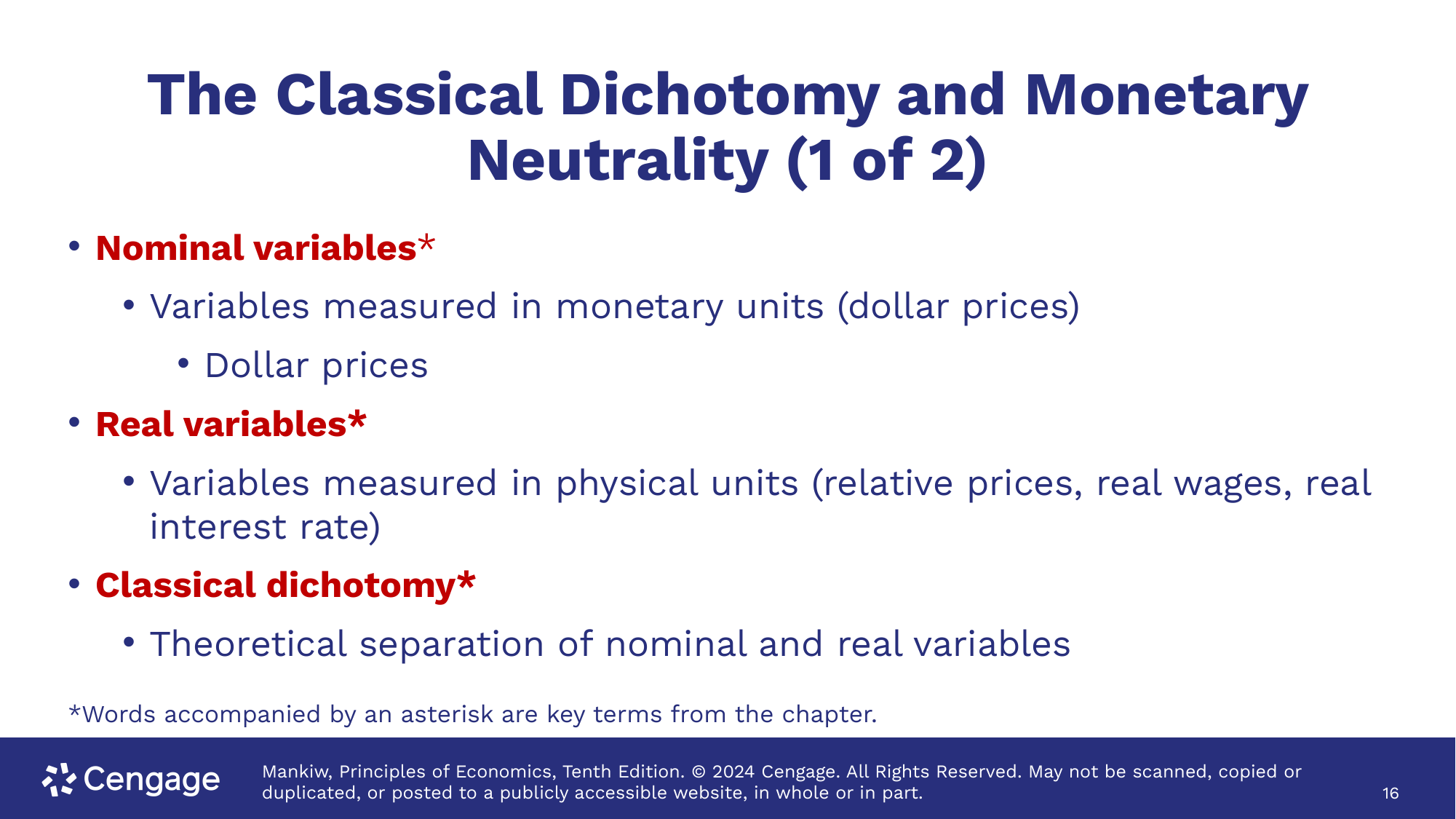

# The Classical Dichotomy and Monetary Neutrality (1 of 2)
Nominal variables*
Variables measured in monetary units (dollar prices)
Dollar prices
Real variables*
Variables measured in physical units (relative prices, real wages, real interest rate)
Classical dichotomy*
Theoretical separation of nominal and real variables
*Words accompanied by an asterisk are key terms from the chapter.